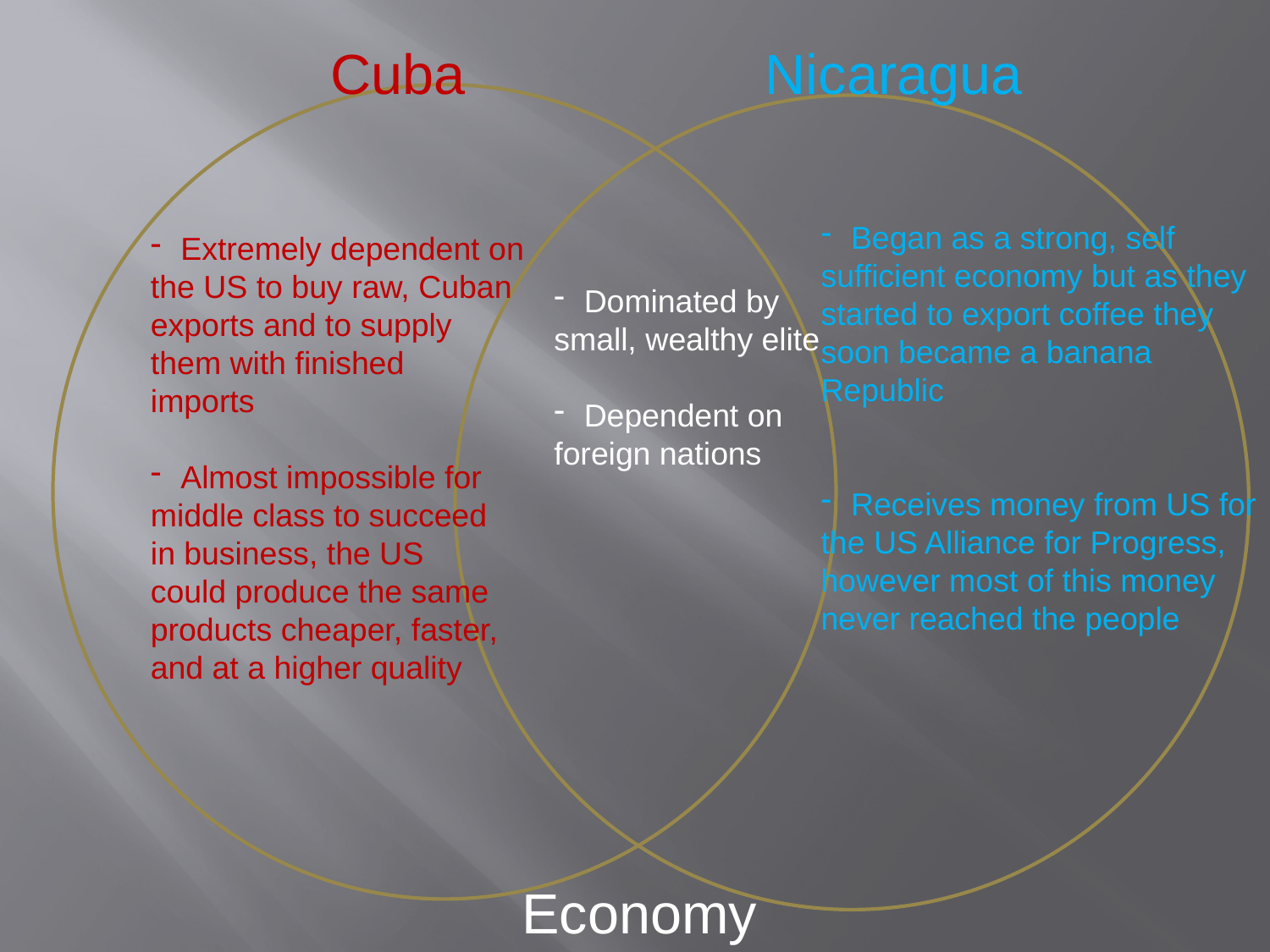

Cuba
Nicaragua

Began as a strong, self
sufficient economy but as they
started to export coffee they
soon became a banana
Republic

Receives money from US for
the US Alliance for Progress,
however most of this money
never reached the people
Extremely dependent on
the US to buy raw, Cuban
exports and to supply
them with finished
imports

Almost impossible for
middle class to succeed
in business, the US
could produce the same
products cheaper, faster,
and at a higher quality

Dominated by
small, wealthy elite

Dependent on
foreign nations

Economy